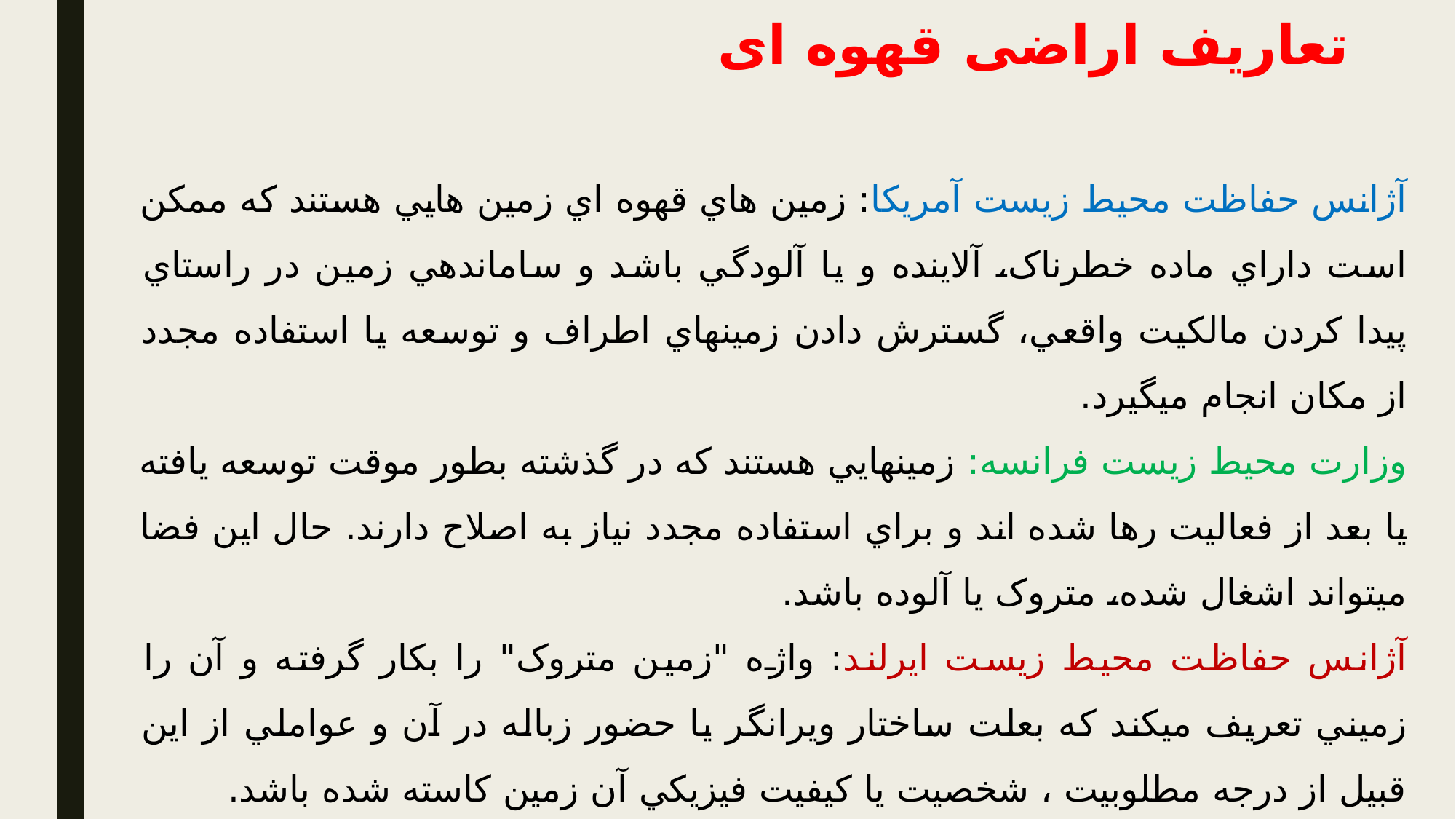

# تعاریف اراضی قهوه ای
آژانس حفاظت محيط زيست آمريکا: زمين هاي قهوه اي زمين هايي هستند كه ممکن است داراي ماده خطرناک، آلاينده و يا آلودگي باشد و ساماندهي زمين در راستاي پيدا كردن مالکيت واقعي، گسترش دادن زمينهاي اطراف و توسعه يا استفاده مجدد از مکان انجام ميگيرد.
وزارت محيط زيست فرانسه: زمينهایي هستند كه در گذشته بطور موقت توسعه يافته يا بعد از فعاليت رها شده اند و براي استفاده مجدد نياز به اصلاح دارند. حال اين فضا ميتواند اشغال شده، متروک يا آلوده باشد.
آژانس حفاظت محيط زيست ايرلند: واژه "زمين متروک" را بکار گرفته و آن را زميني تعريف ميکند كه بعلت ساختار ويرانگر يا حضور زباله در آن و عواملي از اين قبيل از درجه مطلوبيت ، شخصيت يا كيفيت فيزيکي آن زمين كاسته شده باشد.